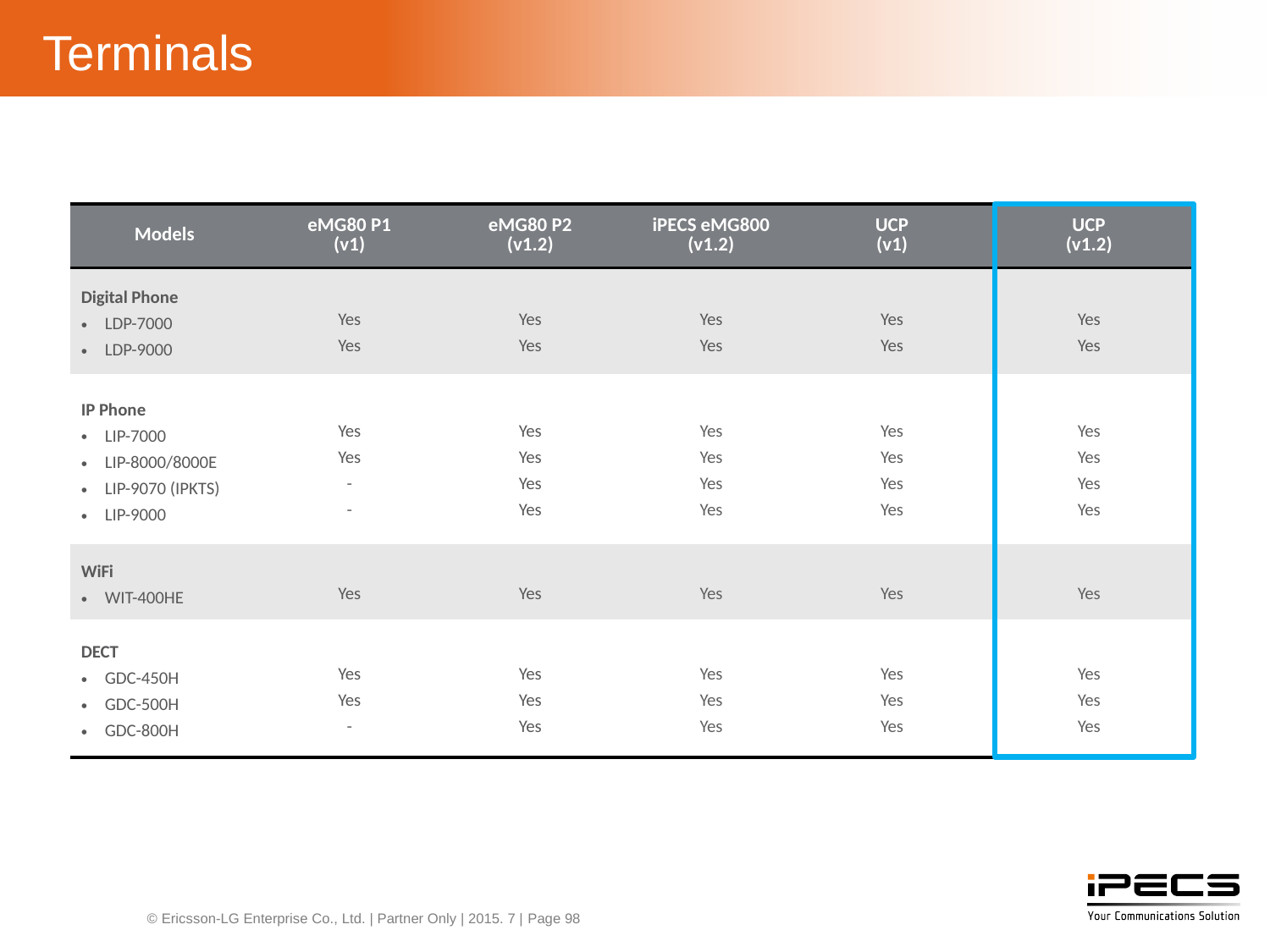

Terminals
| Models | eMG80 P1 (v1) | eMG80 P2 (v1.2) | iPECS eMG800 (v1.2) | UCP (v1) | UCP (v1.2) |
| --- | --- | --- | --- | --- | --- |
| Digital Phone LDP-7000 LDP-9000 | Yes Yes | Yes Yes | Yes Yes | Yes Yes | Yes Yes |
| IP Phone LIP-7000 LIP-8000/8000E LIP-9070 (IPKTS) LIP-9000 | Yes Yes - - | Yes Yes Yes Yes | Yes Yes Yes Yes | Yes Yes Yes Yes | Yes Yes Yes Yes |
| WiFi WIT-400HE | Yes | Yes | Yes | Yes | Yes |
| DECT GDC-450H GDC-500H GDC-800H | Yes Yes - | Yes Yes Yes | Yes Yes Yes | Yes Yes Yes | Yes Yes Yes |